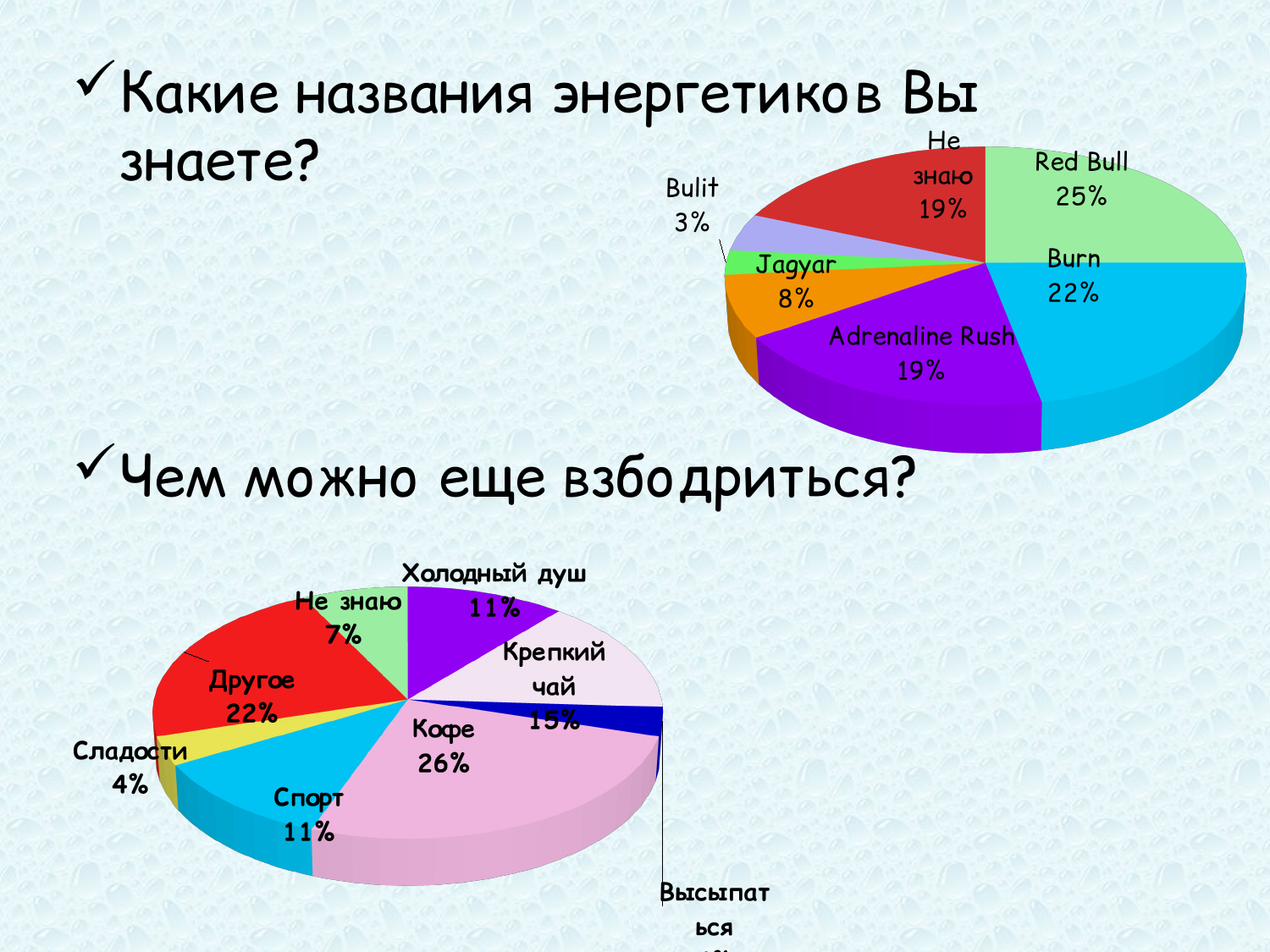

Какие названия энергетиков Вы знаете?

Чем можно еще взбодриться?

[unsupported chart]

[unsupported chart]